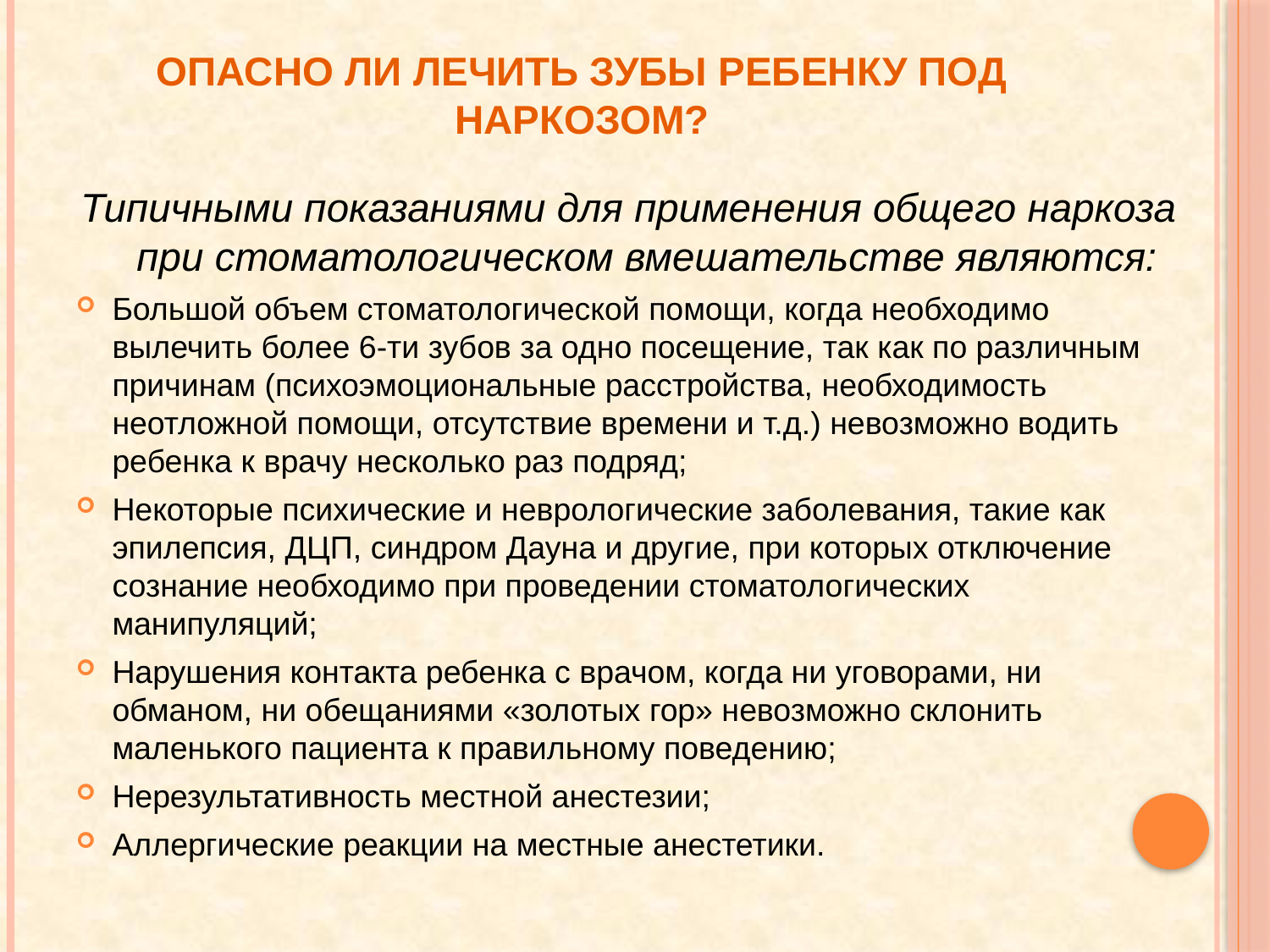

# Опасно ли лечить зубы ребенку под наркозом?
Типичными показаниями для применения общего наркоза при стоматологическом вмешательстве являются:
Большой объем стоматологической помощи, когда необходимо вылечить более 6-ти зубов за одно посещение, так как по различным причинам (психоэмоциональные расстройства, необходимость неотложной помощи, отсутствие времени и т.д.) невозможно водить ребенка к врачу несколько раз подряд;
Некоторые психические и неврологические заболевания, такие как эпилепсия, ДЦП, синдром Дауна и другие, при которых отключение сознание необходимо при проведении стоматологических манипуляций;
Нарушения контакта ребенка с врачом, когда ни уговорами, ни обманом, ни обещаниями «золотых гор» невозможно склонить маленького пациента к правильному поведению;
Нерезультативность местной анестезии;
Аллергические реакции на местные анестетики.